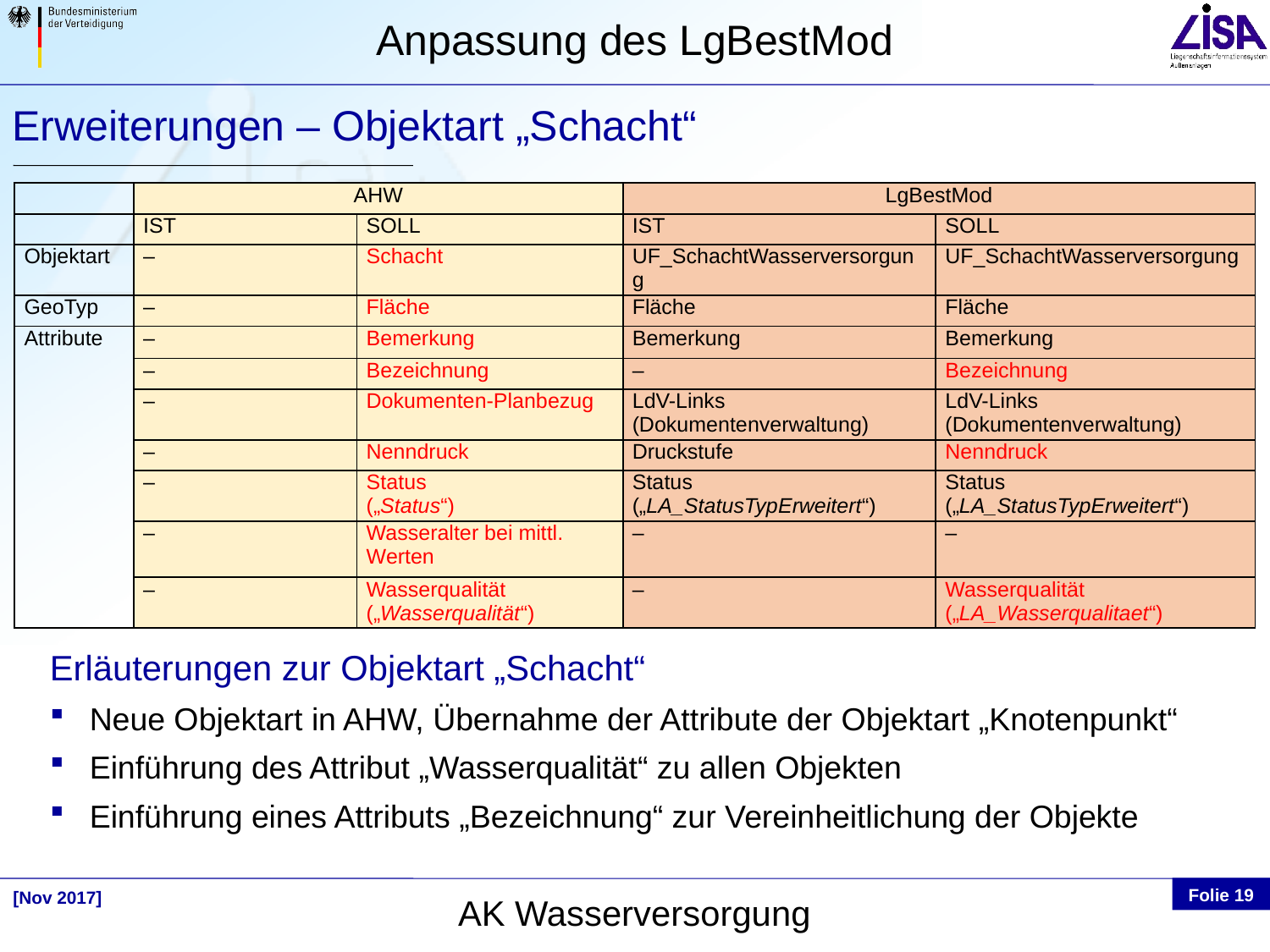

Erweiterungen – Objektart „Schacht“

|  | AHW |  | LgBestMod |  |
| --- | --- | --- | --- | --- |
|  | IST | SOLL | IST | SOLL |
| Objektart | – | Schacht | UF\_SchachtWasserversorgung | UF\_SchachtWasserversorgung |
| GeoTyp | – | Fläche | Fläche | Fläche |
| Attribute | – | Bemerkung | Bemerkung | Bemerkung |
|  | – | Bezeichnung | – | Bezeichnung |
|  | – | Dokumenten-Planbezug | LdV-Links (Dokumentenverwaltung) | LdV-Links (Dokumentenverwaltung) |
|  | – | Nenndruck | Druckstufe | Nenndruck |
|  | – | Status („Status“) | Status („LA\_StatusTypErweitert“) | Status („LA\_StatusTypErweitert“) |
|  | – | Wasseralter bei mittl. Werten | – | – |
|  | – | Wasserqualität („Wasserqualität“) | – | Wasserqualität („LA\_Wasserqualitaet“) |
Erläuterungen zur Objektart „Schacht“
Neue Objektart in AHW, Übernahme der Attribute der Objektart „Knotenpunkt“
Einführung des Attribut „Wasserqualität“ zu allen Objekten
Einführung eines Attributs „Bezeichnung“ zur Vereinheitlichung der Objekte